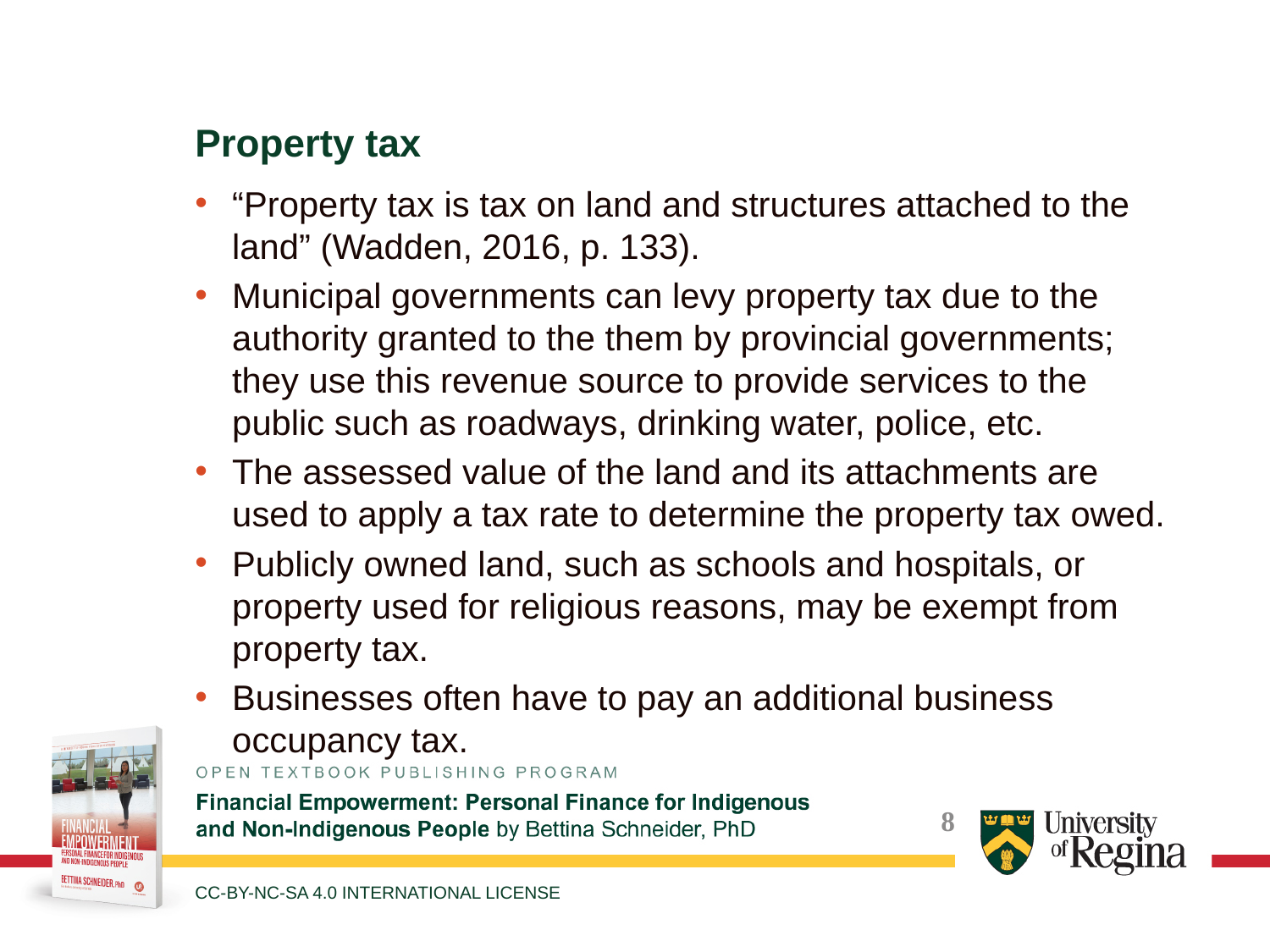

Property tax
“Property tax is tax on land and structures attached to the land” (Wadden, 2016, p. 133).
Municipal governments can levy property tax due to the authority granted to the them by provincial governments; they use this revenue source to provide services to the public such as roadways, drinking water, police, etc.
The assessed value of the land and its attachments are used to apply a tax rate to determine the property tax owed.
Publicly owned land, such as schools and hospitals, or property used for religious reasons, may be exempt from property tax.
Businesses often have to pay an additional business occupancy tax.

CC-BY-NC-SA 4.0 INTERNATIONAL LICENSE